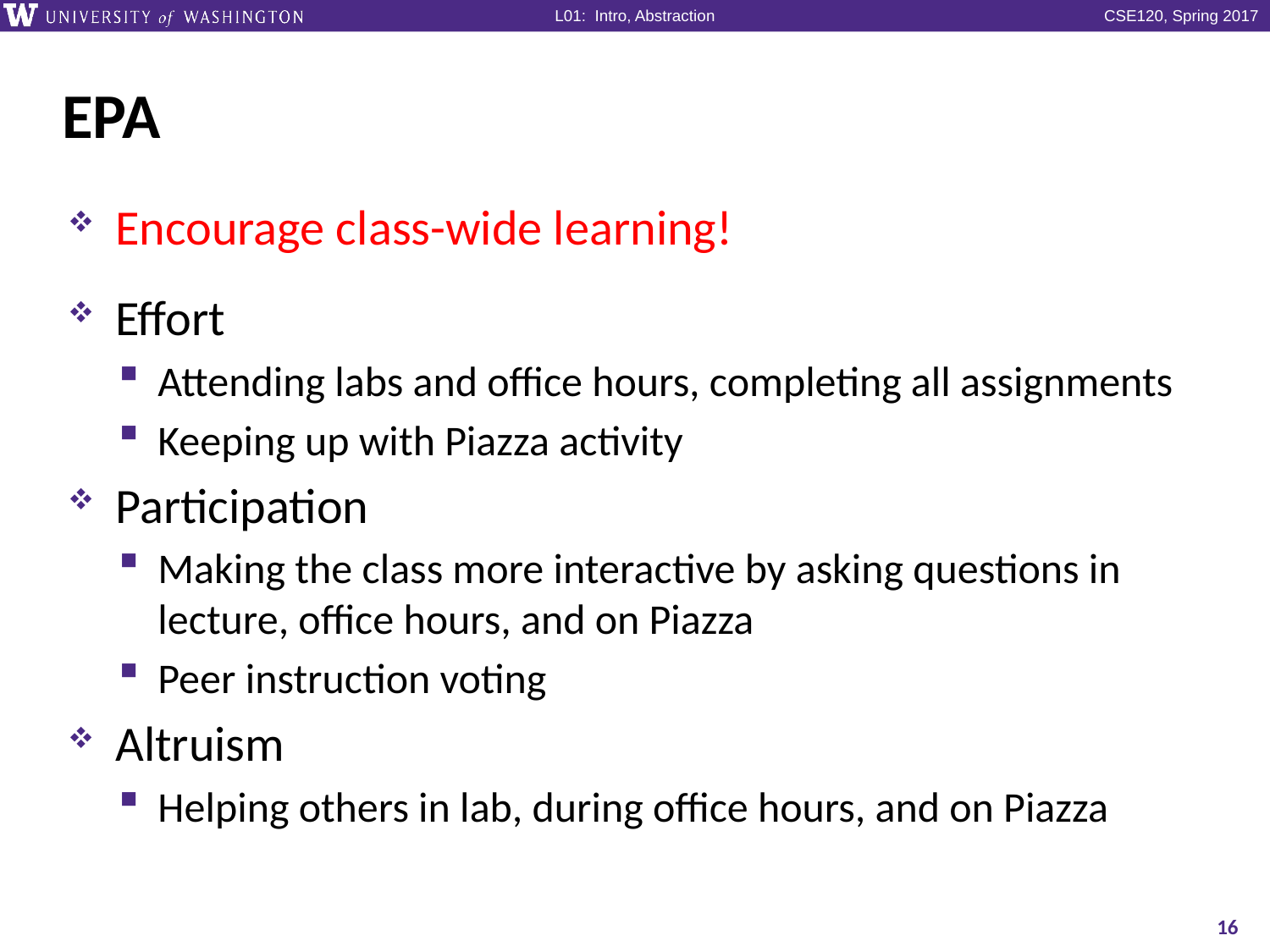

# EPA
Encourage class-wide learning!
Effort
Attending labs and office hours, completing all assignments
Keeping up with Piazza activity
Participation
Making the class more interactive by asking questions in lecture, office hours, and on Piazza
Peer instruction voting
Altruism
Helping others in lab, during office hours, and on Piazza
16